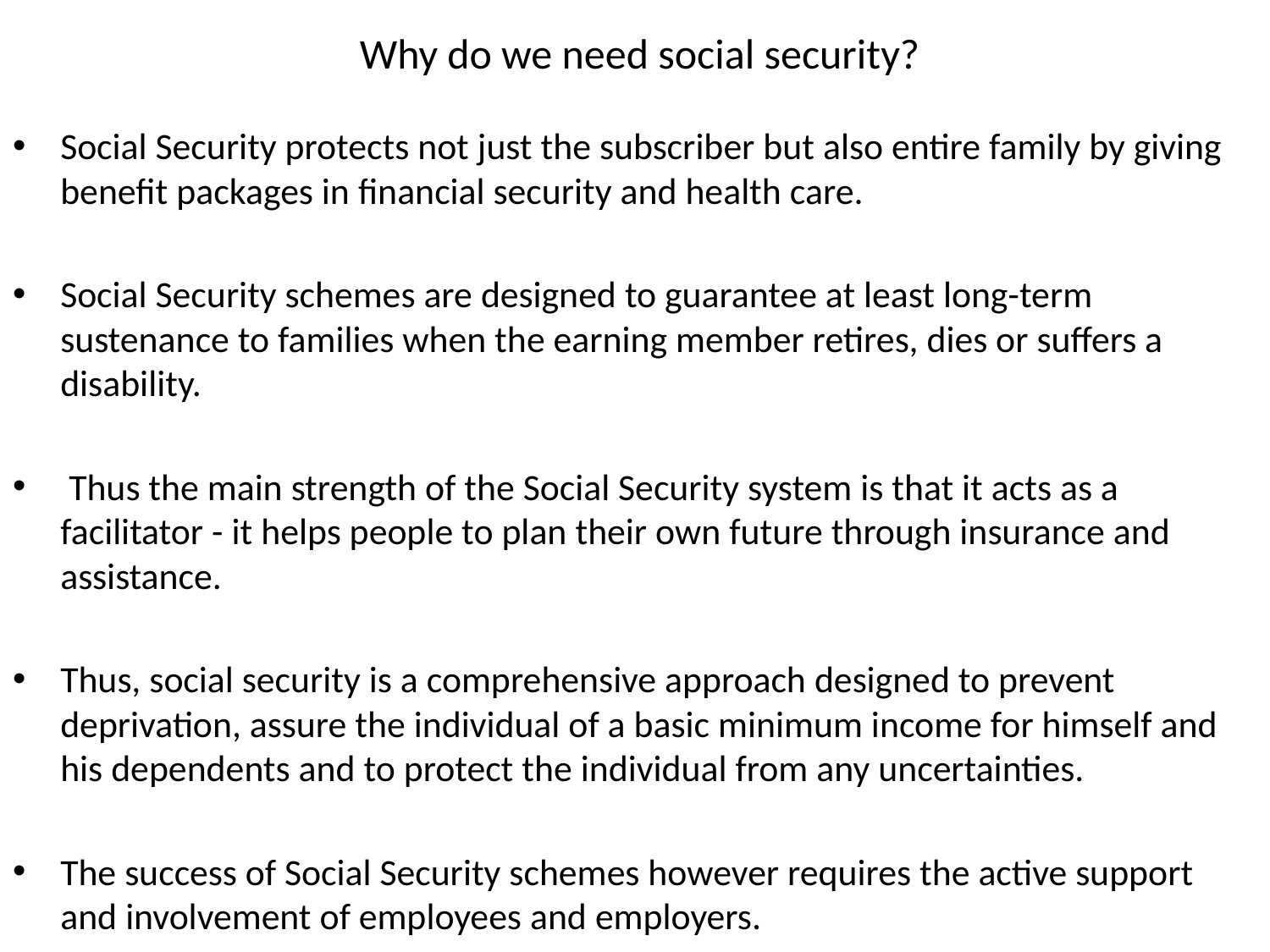

# Why do we need social security?
Social Security protects not just the subscriber but also entire family by giving benefit packages in financial security and health care.

Social Security schemes are designed to guarantee at least long-term sustenance to families when the earning member retires, dies or suffers a disability.

 Thus the main strength of the Social Security system is that it acts as a facilitator - it helps people to plan their own future through insurance and assistance.

Thus, social security is a comprehensive approach designed to prevent deprivation, assure the individual of a basic minimum income for himself and his dependents and to protect the individual from any uncertainties.

The success of Social Security schemes however requires the active support and involvement of employees and employers.